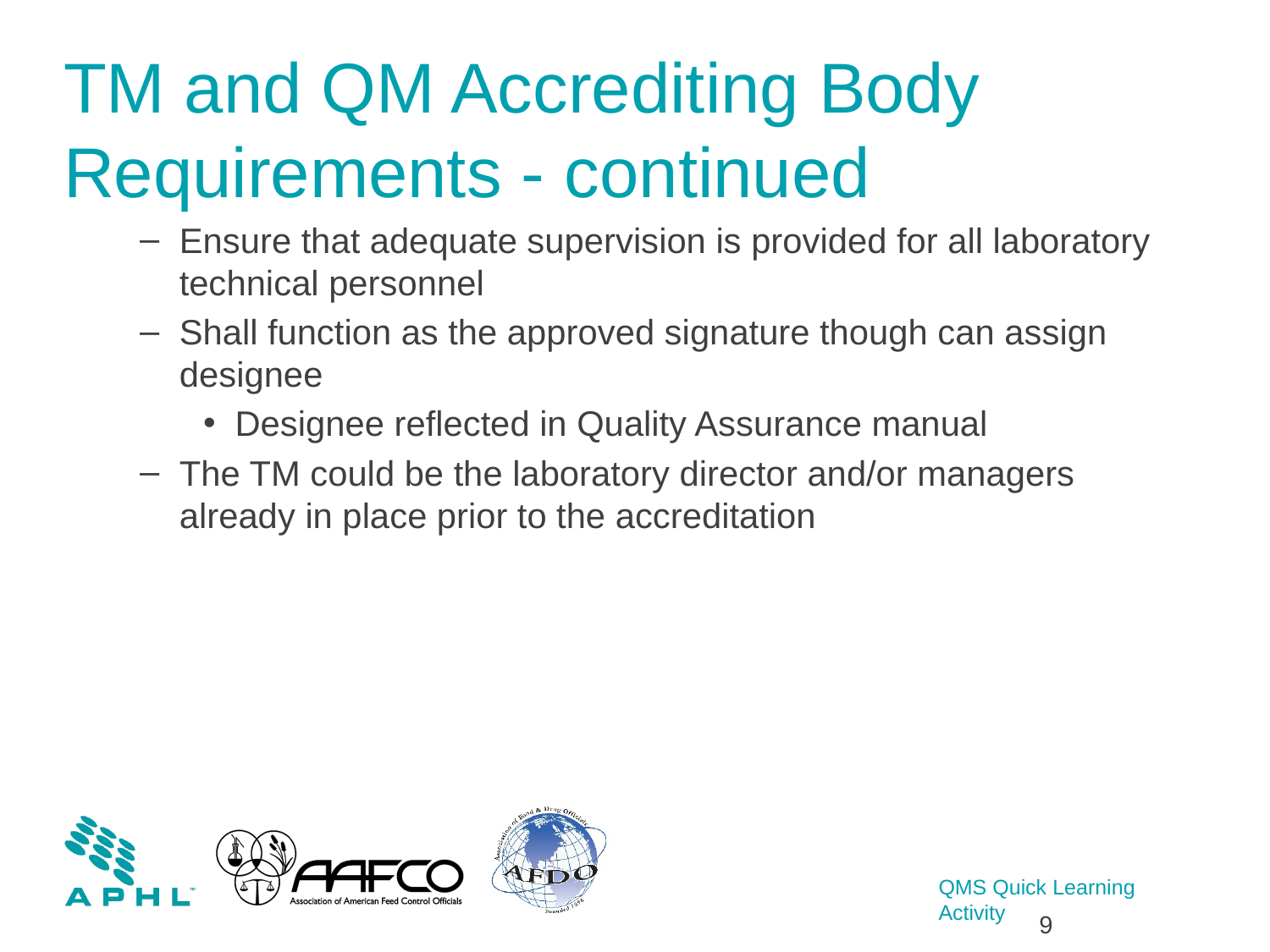

# TM and QM Accrediting Body Requirements - continued
Ensure that adequate supervision is provided for all laboratory technical personnel
Shall function as the approved signature though can assign designee
Designee reflected in Quality Assurance manual
The TM could be the laboratory director and/or managers already in place prior to the accreditation